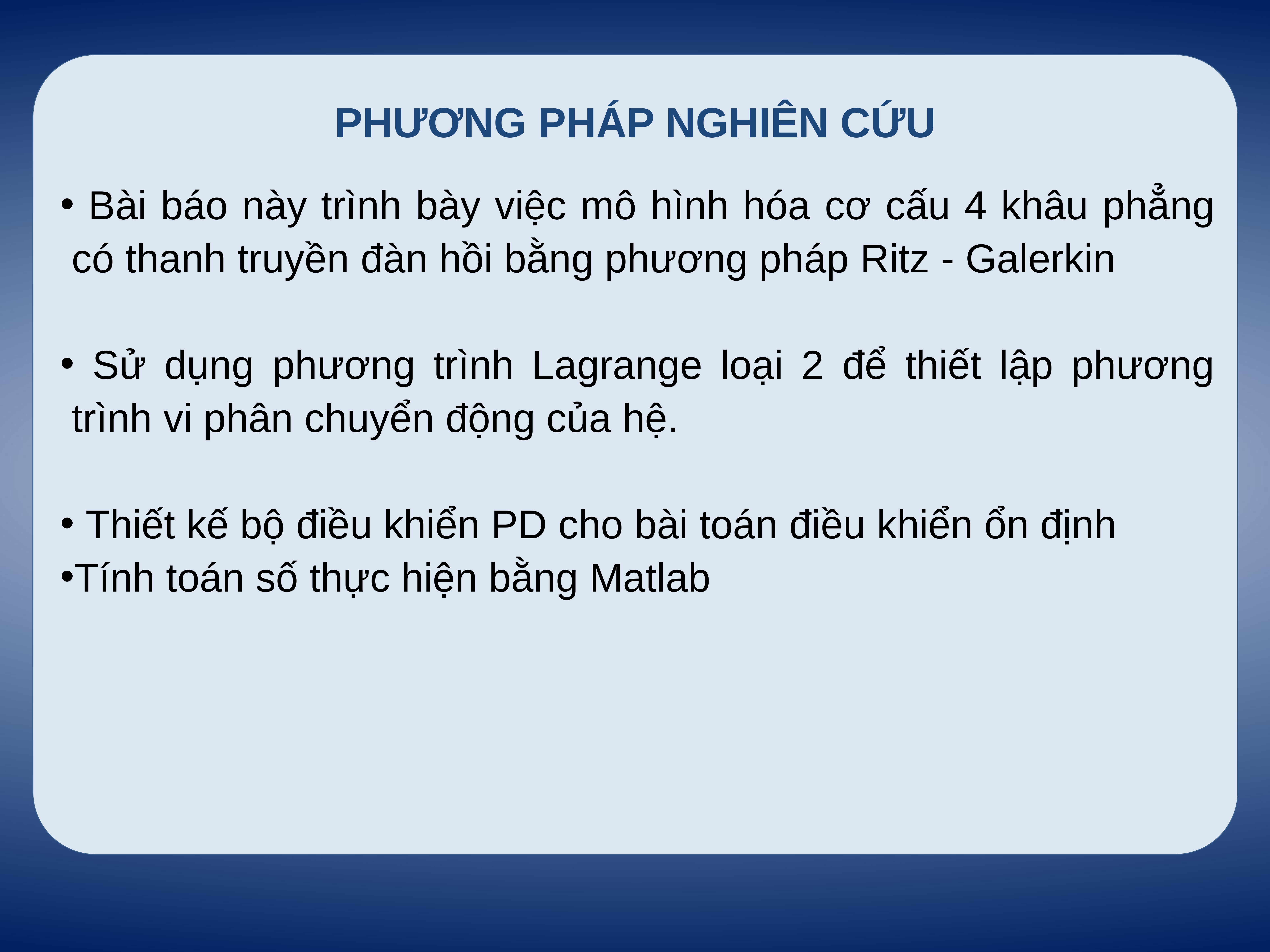

PHƯƠNG PHÁP NGHIÊN CỨU
 Bài báo này trình bày việc mô hình hóa cơ cấu 4 khâu phẳng có thanh truyền đàn hồi bằng phương pháp Ritz - Galerkin

 Sử dụng phương trình Lagrange loại 2 để thiết lập phương trình vi phân chuyển động của hệ.

 Thiết kế bộ điều khiển PD cho bài toán điều khiển ổn định
Tính toán số thực hiện bằng Matlab